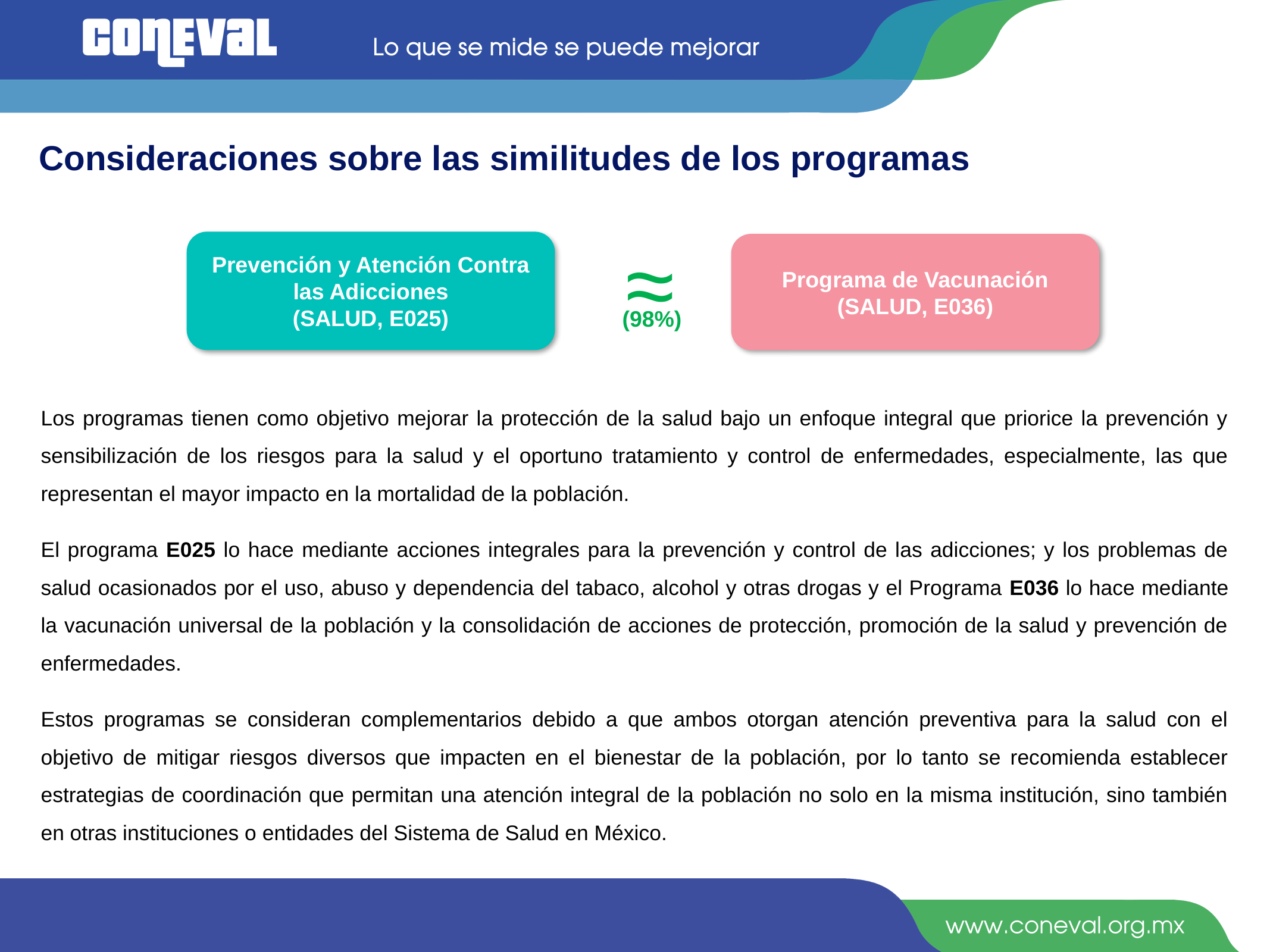

Consideraciones sobre las similitudes de los programas

≈
Prevención y Atención Contra las Adicciones
(SALUD, E025)
Programa de Vacunación
(SALUD, E036)
(98%)
Los programas tienen como objetivo mejorar la protección de la salud bajo un enfoque integral que priorice la prevención y sensibilización de los riesgos para la salud y el oportuno tratamiento y control de enfermedades, especialmente, las que representan el mayor impacto en la mortalidad de la población.

El programa E025 lo hace mediante acciones integrales para la prevención y control de las adicciones; y los problemas de salud ocasionados por el uso, abuso y dependencia del tabaco, alcohol y otras drogas y el Programa E036 lo hace mediante la vacunación universal de la población y la consolidación de acciones de protección, promoción de la salud y prevención de enfermedades.

Estos programas se consideran complementarios debido a que ambos otorgan atención preventiva para la salud con el objetivo de mitigar riesgos diversos que impacten en el bienestar de la población, por lo tanto se recomienda establecer estrategias de coordinación que permitan una atención integral de la población no solo en la misma institución, sino también en otras instituciones o entidades del Sistema de Salud en México.